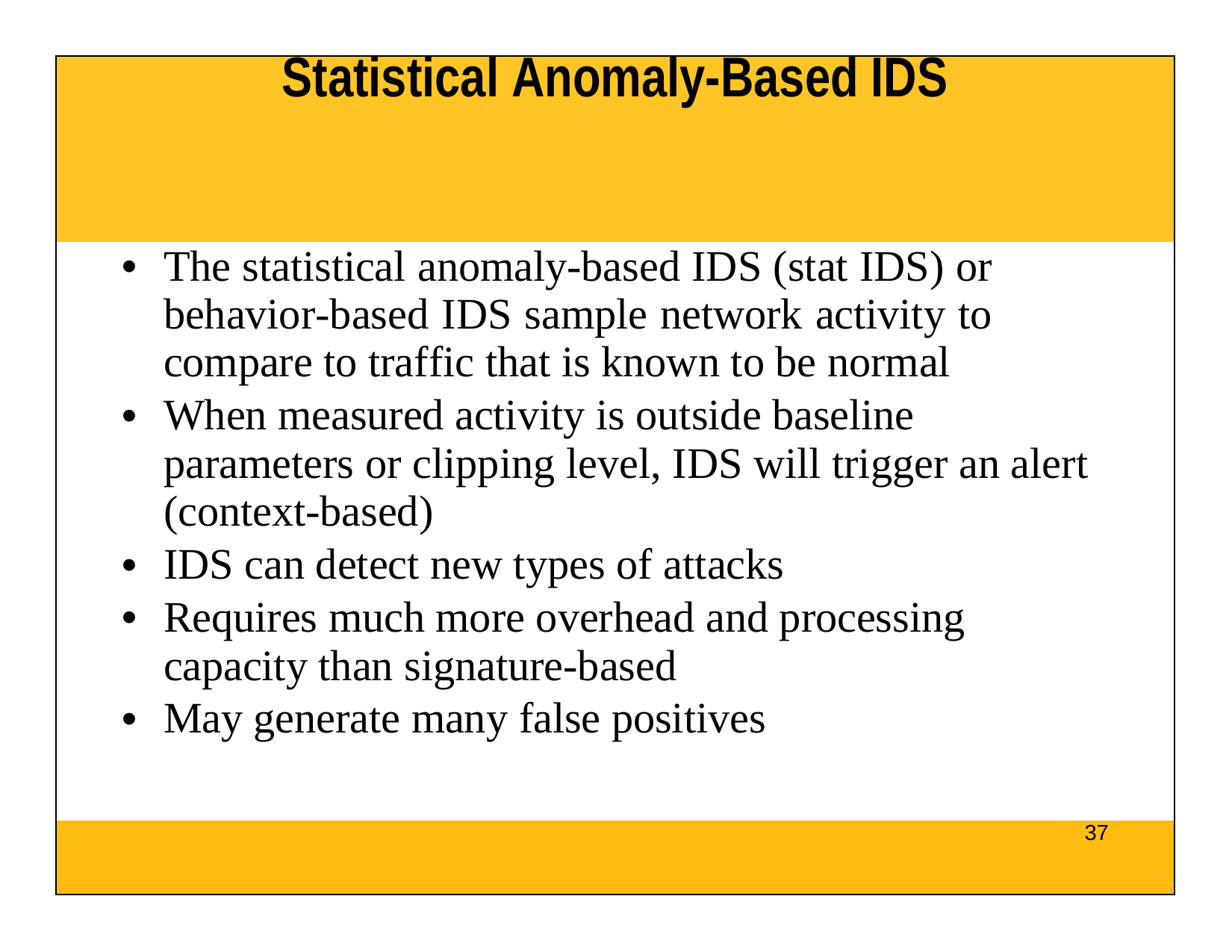

| Statistical Anomaly-Based IDS |
| --- |
| The statistical anomaly-based IDS (stat IDS) or behavior-based IDS sample network activity to compare to traffic that is known to be normal When measured activity is outside baseline parameters or clipping level, IDS will trigger an alert (context-based) IDS can detect new types of attacks Requires much more overhead and processing capacity than signature-based May generate many false positives |
| 37 |